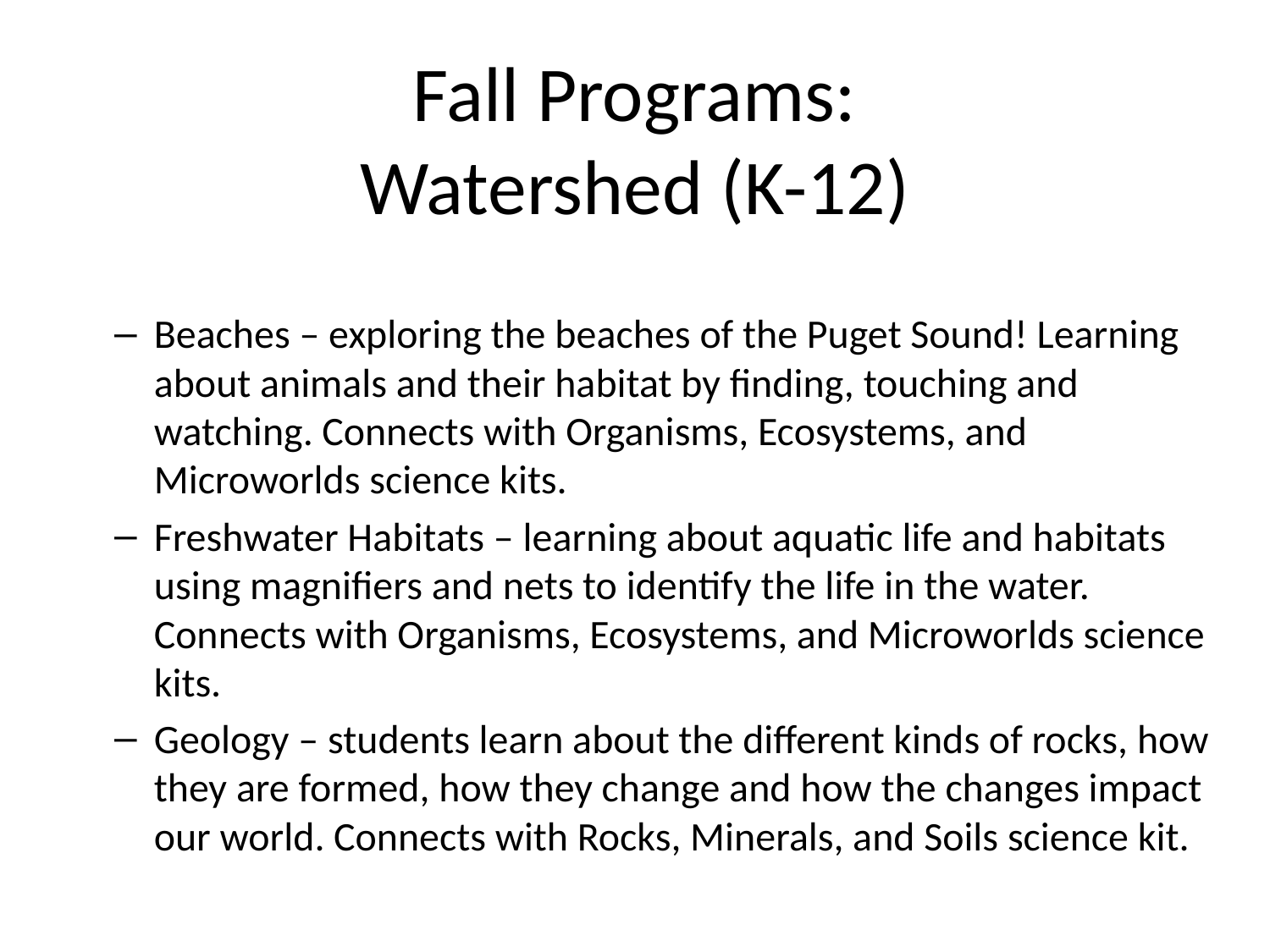

# Fall Programs: Watershed (K-12)
Beaches – exploring the beaches of the Puget Sound! Learning about animals and their habitat by finding, touching and watching. Connects with Organisms, Ecosystems, and Microworlds science kits.
Freshwater Habitats – learning about aquatic life and habitats using magnifiers and nets to identify the life in the water. Connects with Organisms, Ecosystems, and Microworlds science kits.
Geology – students learn about the different kinds of rocks, how they are formed, how they change and how the changes impact our world. Connects with Rocks, Minerals, and Soils science kit.